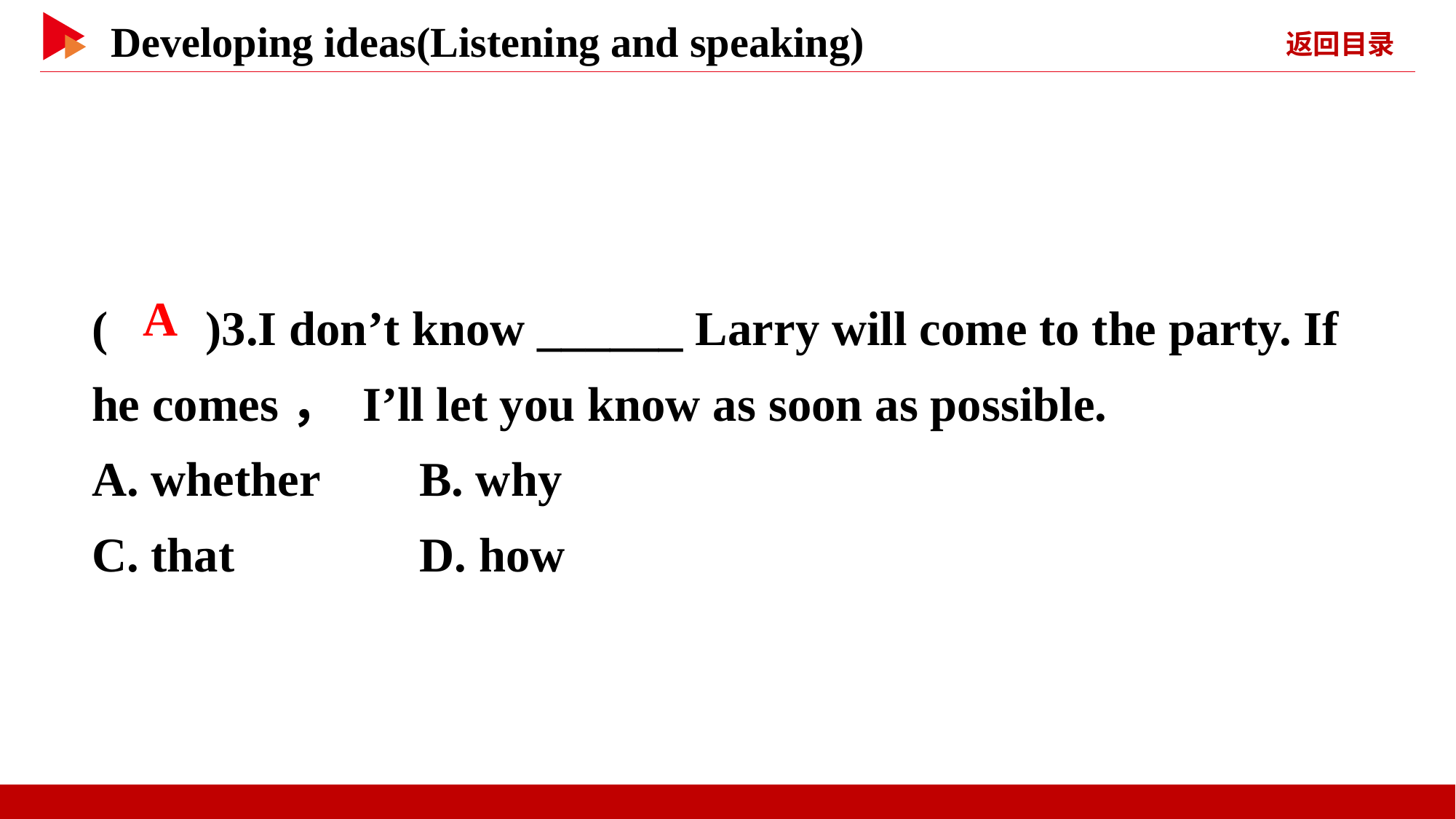

(        )3.I don’t know ______ Larry will come to the party. If he comes， I’ll let you know as soon as possible.
A. whether	B. why
C. that	         D. how
   A